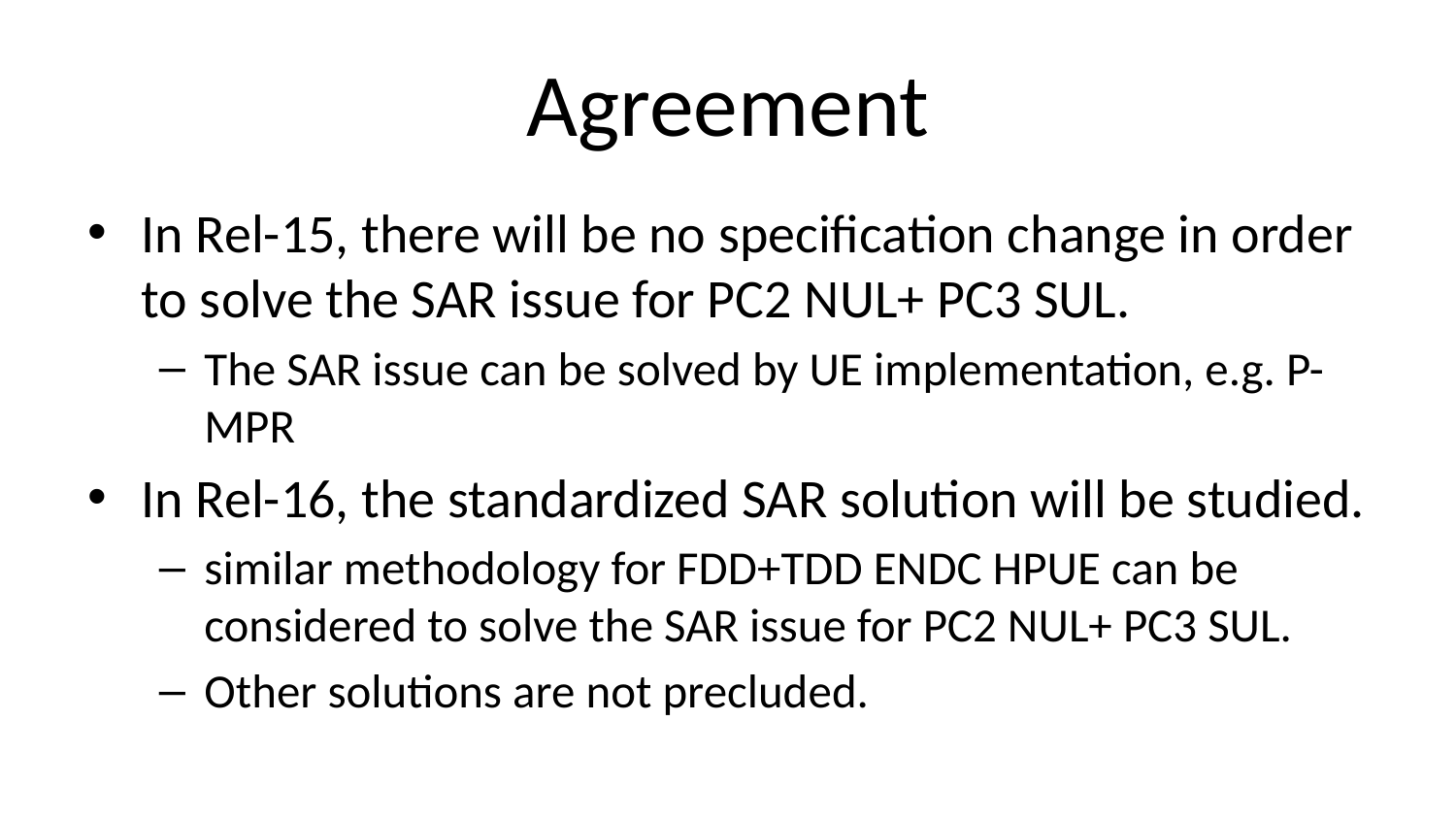

# Agreement
In Rel-15, there will be no specification change in order to solve the SAR issue for PC2 NUL+ PC3 SUL.
The SAR issue can be solved by UE implementation, e.g. P-MPR
In Rel-16, the standardized SAR solution will be studied.
similar methodology for FDD+TDD ENDC HPUE can be considered to solve the SAR issue for PC2 NUL+ PC3 SUL.
Other solutions are not precluded.